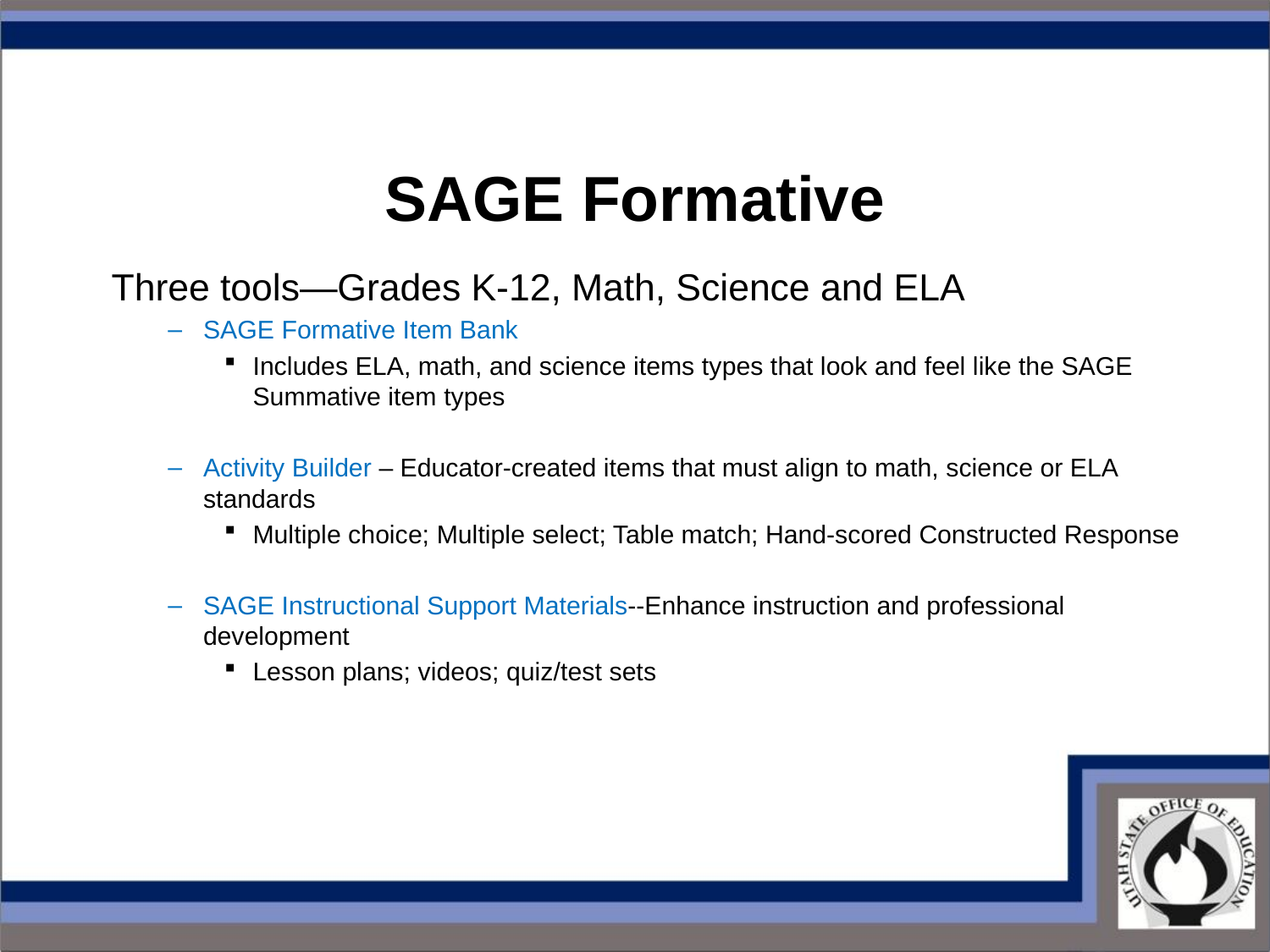

# SAGE Formative
Three tools—Grades K-12, Math, Science and ELA
SAGE Formative Item Bank
Includes ELA, math, and science items types that look and feel like the SAGE Summative item types

Activity Builder – Educator-created items that must align to math, science or ELA standards
Multiple choice; Multiple select; Table match; Hand-scored Constructed Response

SAGE Instructional Support Materials--Enhance instruction and professional development
Lesson plans; videos; quiz/test sets